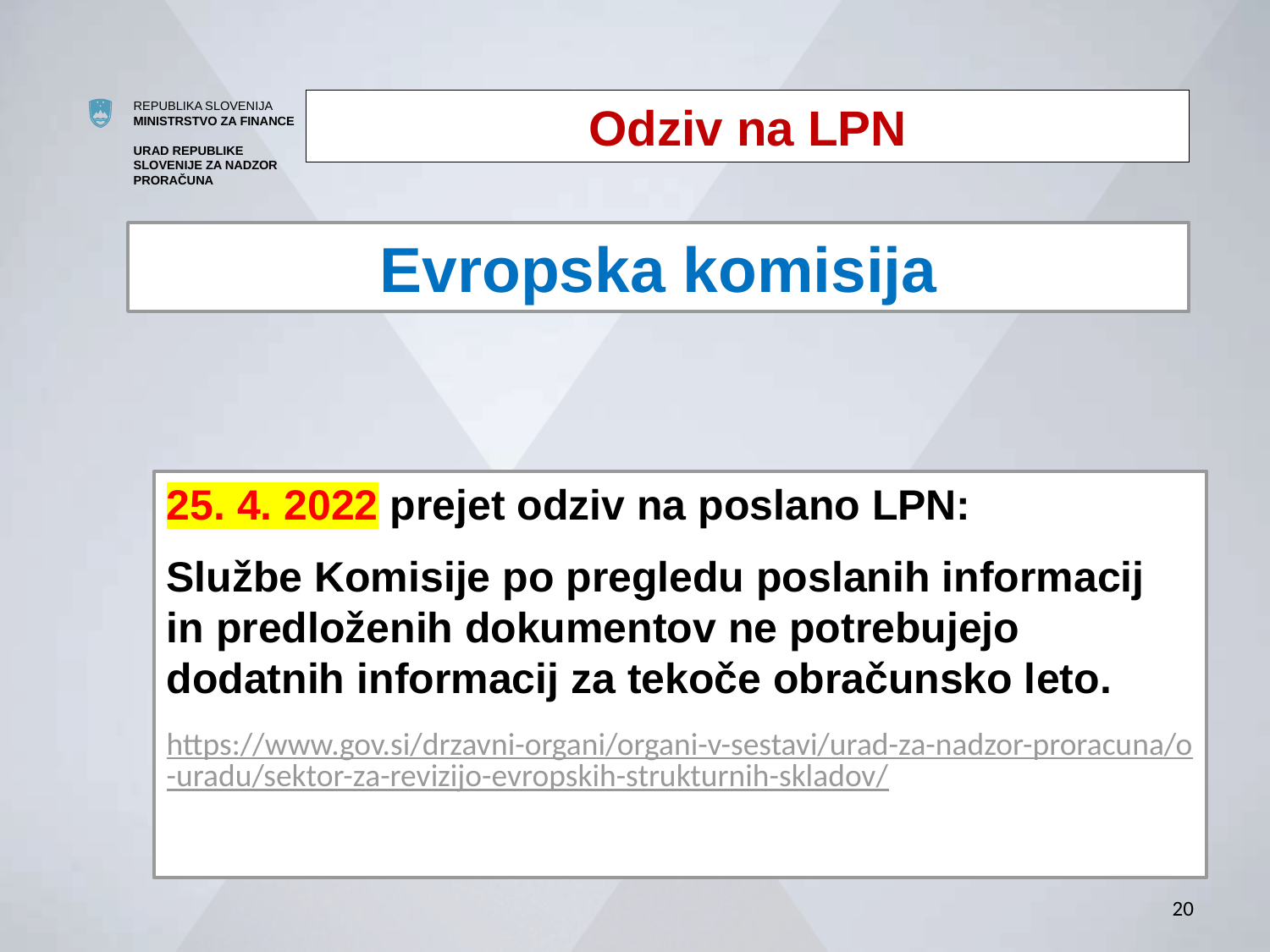

Odziv na LPN
Evropska komisija
25. 4. 2022 prejet odziv na poslano LPN:
Službe Komisije po pregledu poslanih informacij in predloženih dokumentov ne potrebujejo dodatnih informacij za tekoče obračunsko leto.
https://www.gov.si/drzavni-organi/organi-v-sestavi/urad-za-nadzor-proracuna/o-uradu/sektor-za-revizijo-evropskih-strukturnih-skladov/

20